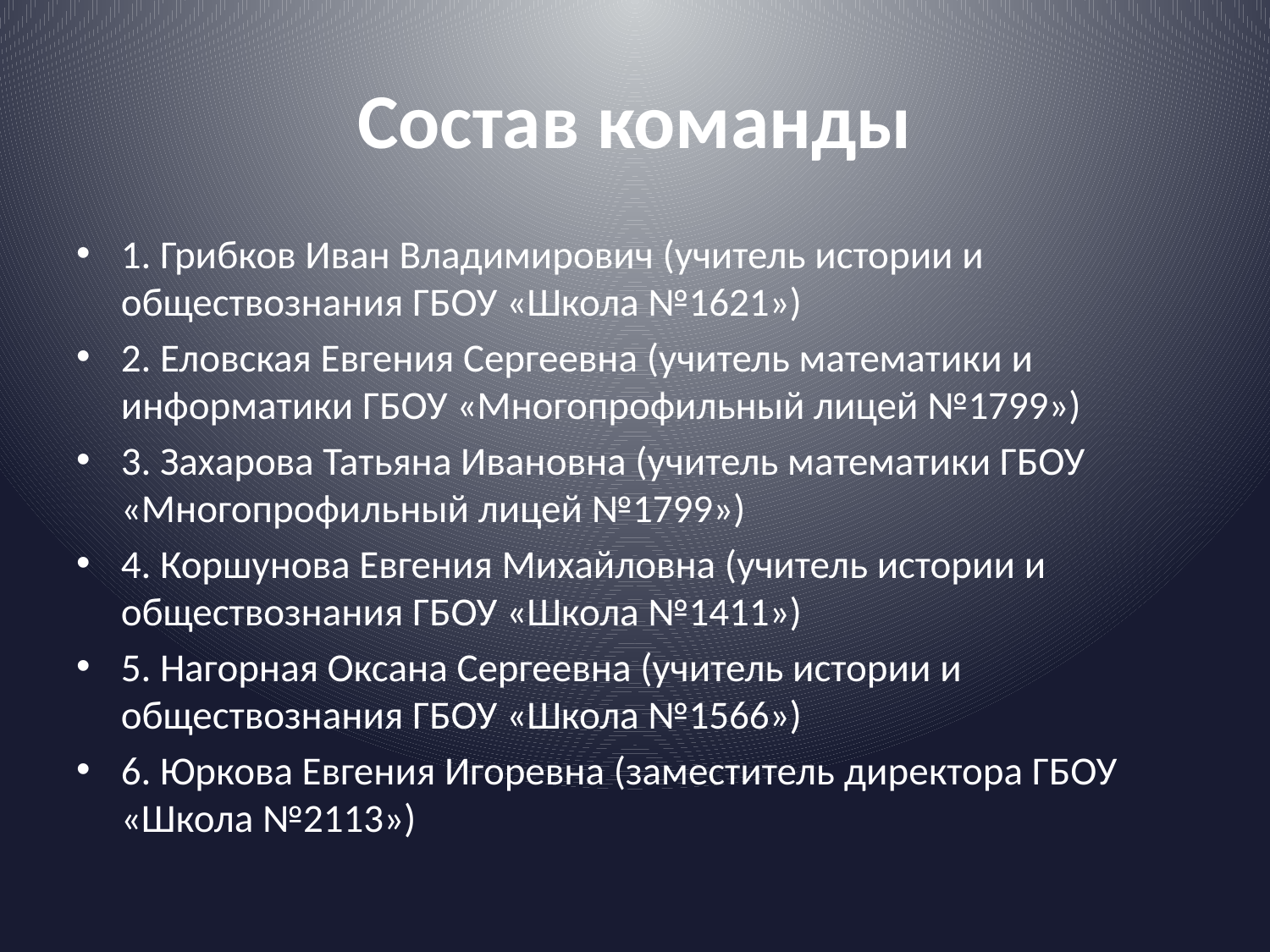

# Состав команды
1. Грибков Иван Владимирович (учитель истории и обществознания ГБОУ «Школа №1621»)
2. Еловская Евгения Сергеевна (учитель математики и информатики ГБОУ «Многопрофильный лицей №1799»)
3. Захарова Татьяна Ивановна (учитель математики ГБОУ «Многопрофильный лицей №1799»)
4. Коршунова Евгения Михайловна (учитель истории и обществознания ГБОУ «Школа №1411»)
5. Нагорная Оксана Сергеевна (учитель истории и обществознания ГБОУ «Школа №1566»)
6. Юркова Евгения Игоревна (заместитель директора ГБОУ «Школа №2113»)